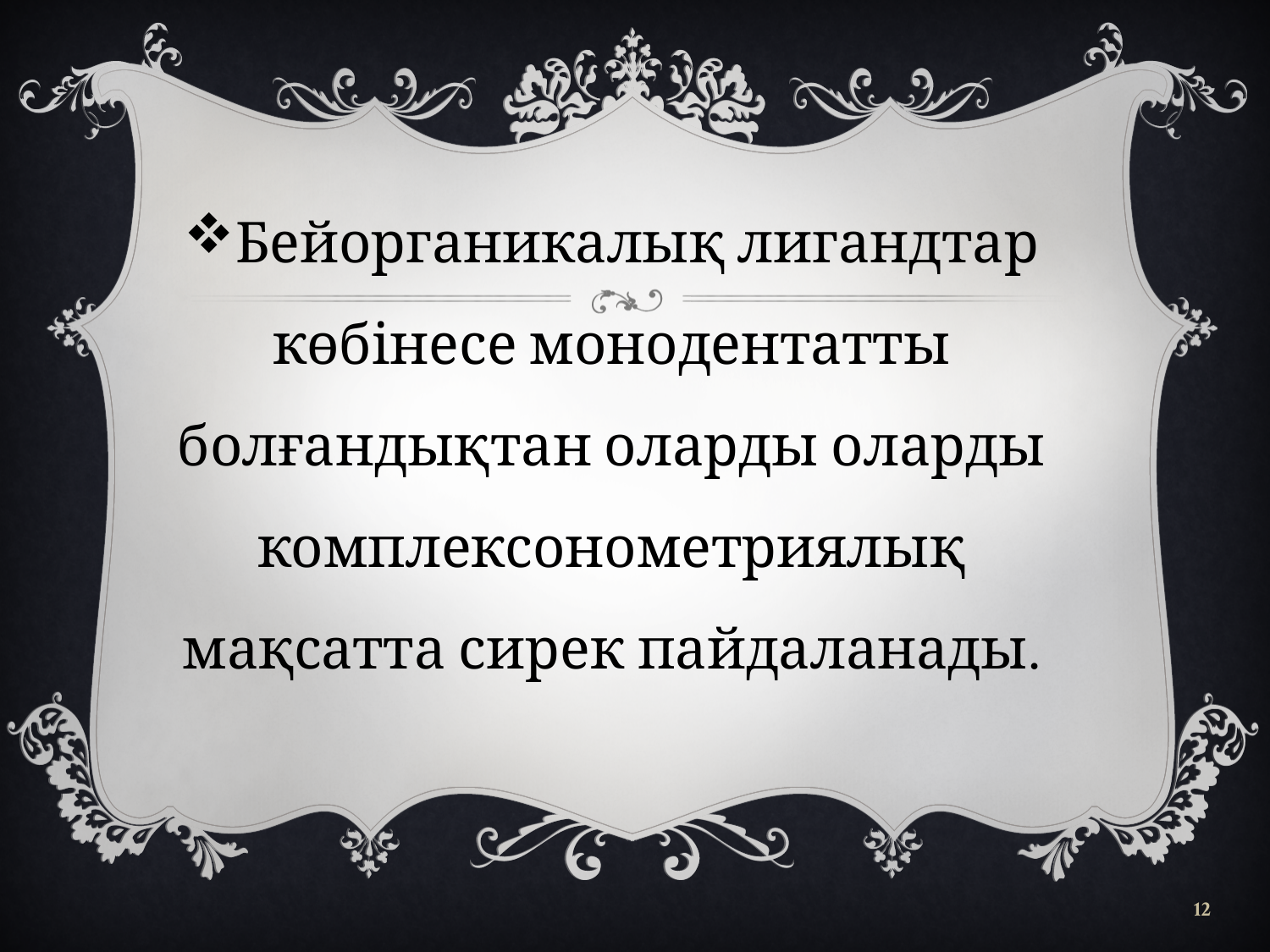

Бейорганикалық лигандтар көбінесе монодентатты болғандықтан оларды оларды комплексонометриялық мақсатта сирек пайдаланады.
12